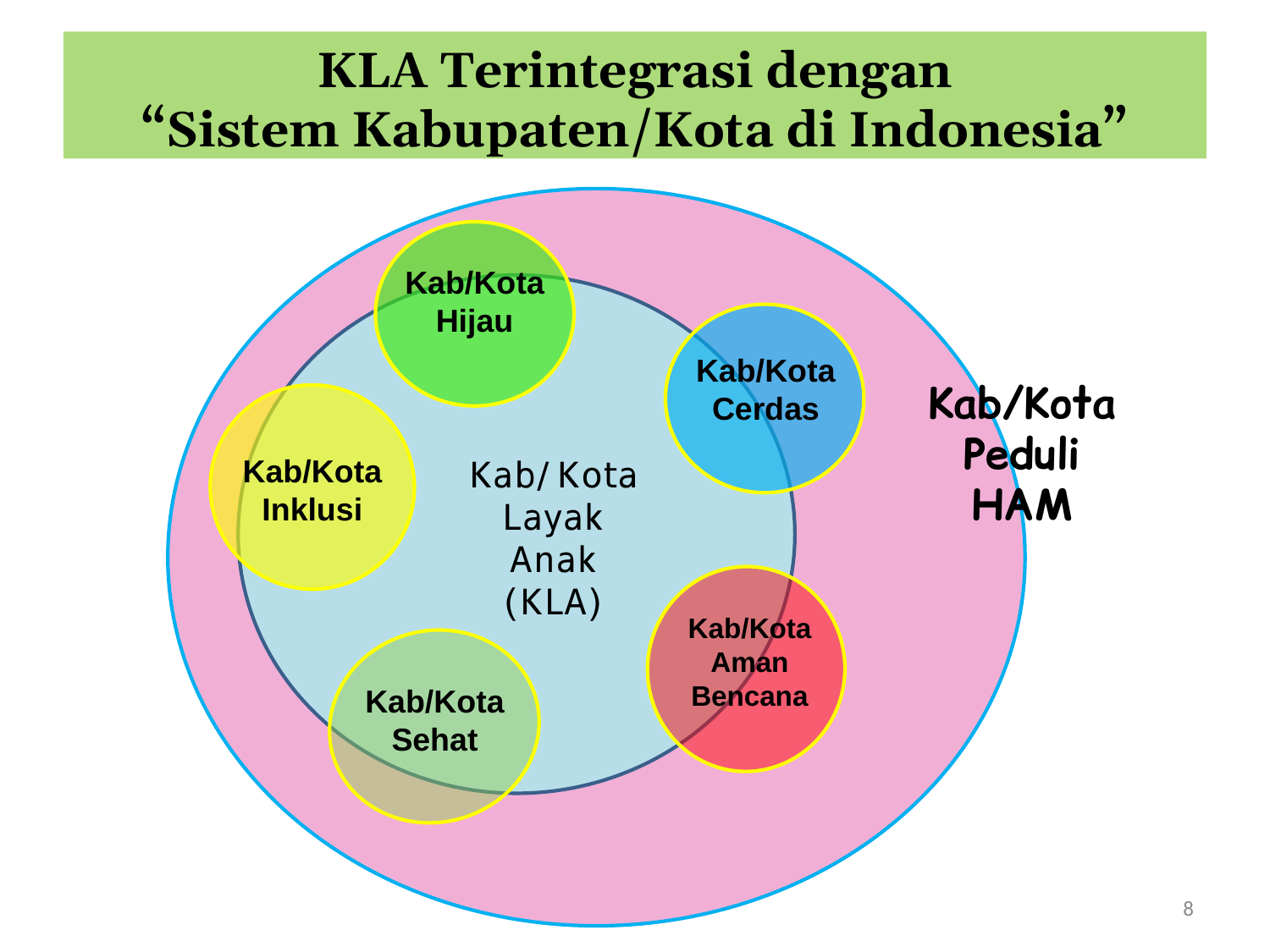

KLA Terintegrasi dengan
“Sistem Kabupaten/Kota di Indonesia”

Kab/Kota
Hijau

Kab/Kota
Cerdas
Kab/Kota Peduli
HAM

Kab/Kota
Inklusi
Kab/Kota Layak Anak (KLA)

Kab/Kota
Aman
Bencana

Kab/Kota Sehat
8